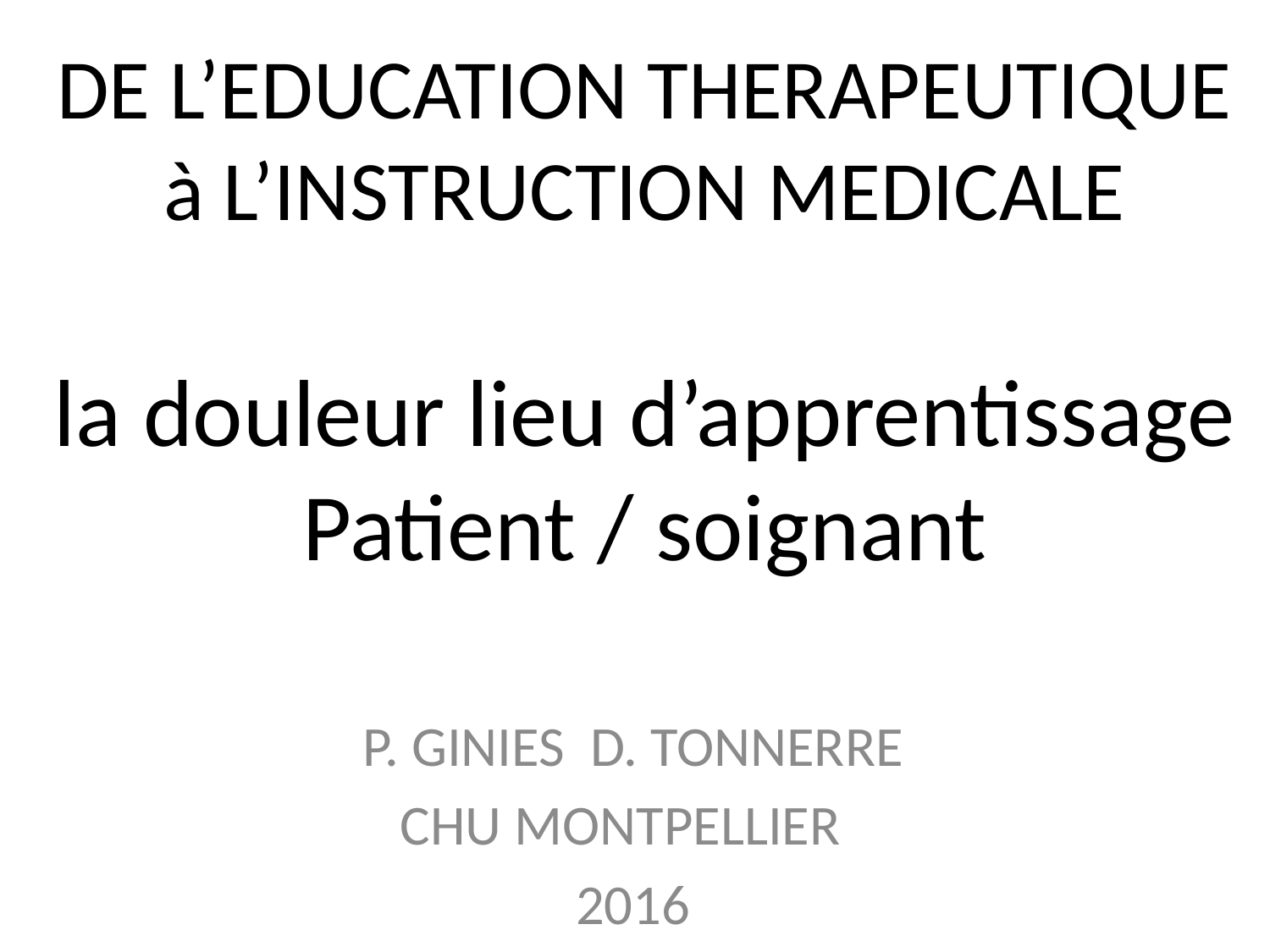

# DE L’EDUCATION THERAPEUTIQUE à L’INSTRUCTION MEDICALE la douleur lieu d’apprentissage Patient / soignant

P. GINIES  D. TONNERRE
CHU MONTPELLIER
2016